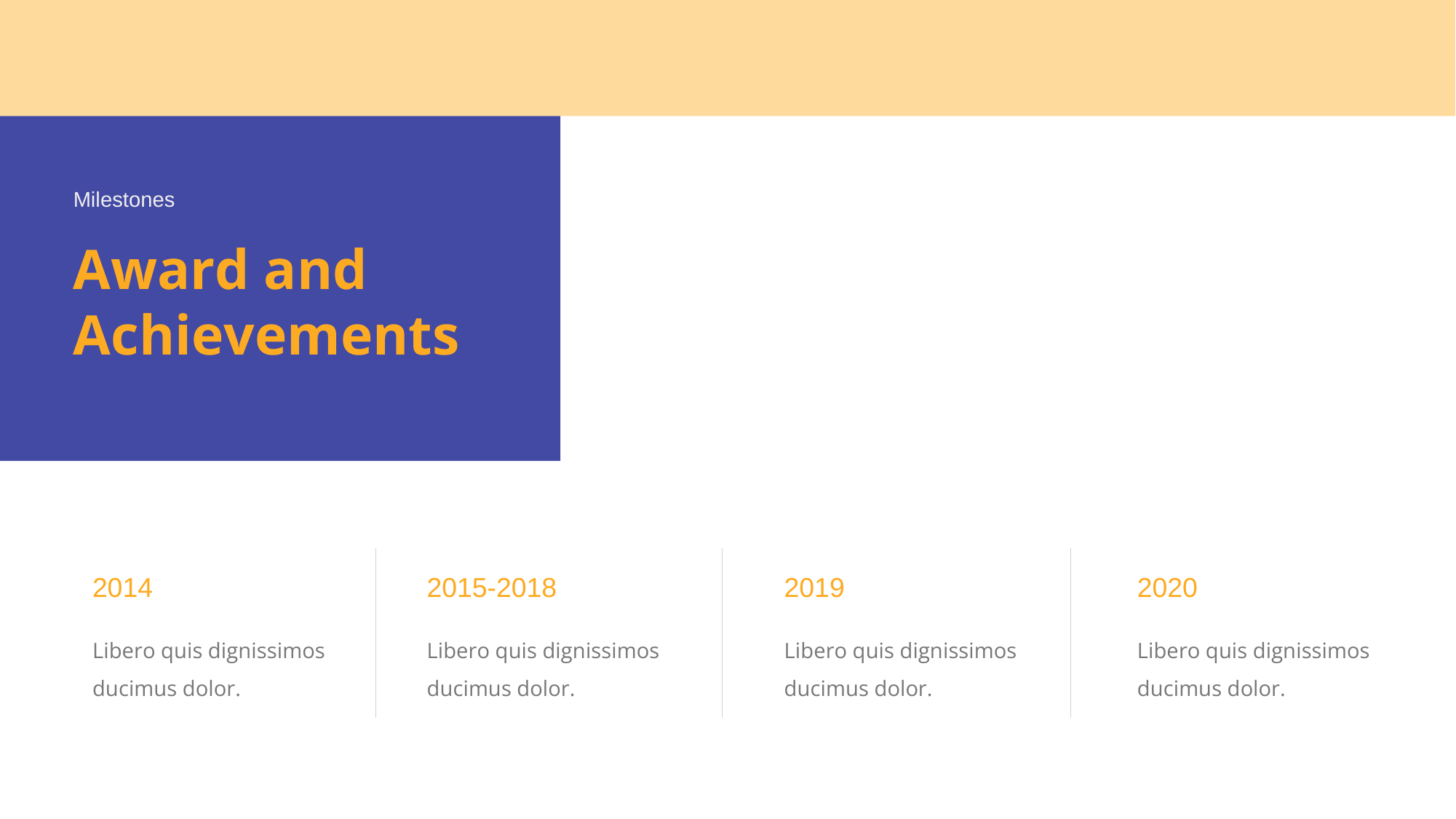

Milestones
Award and Achievements
2014
2015-2018
2019
2020
Libero quis dignissimos ducimus dolor.
Libero quis dignissimos ducimus dolor.
Libero quis dignissimos ducimus dolor.
Libero quis dignissimos ducimus dolor.